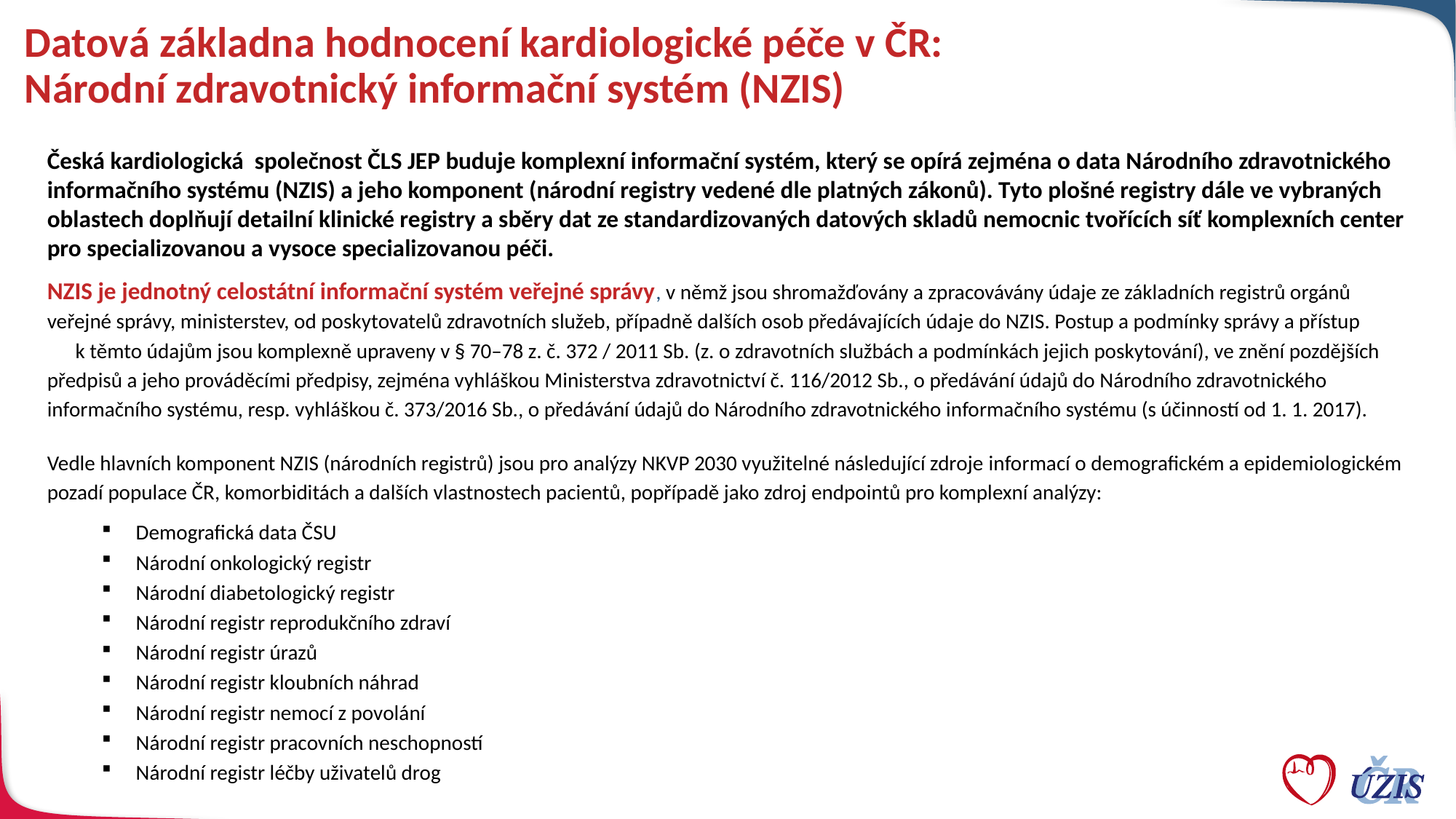

# Datová základna hodnocení kardiologické péče v ČR: Národní zdravotnický informační systém (NZIS)
Česká kardiologická  společnost ČLS JEP buduje komplexní informační systém, který se opírá zejména o data Národního zdravotnického informačního systému (NZIS) a jeho komponent (národní registry vedené dle platných zákonů). Tyto plošné registry dále ve vybraných oblastech doplňují detailní klinické registry a sběry dat ze standardizovaných datových skladů nemocnic tvořících síť komplexních center pro specializovanou a vysoce specializovanou péči.
NZIS je jednotný celostátní informační systém veřejné správy, v němž jsou shromažďovány a zpracovávány údaje ze základních registrů orgánů veřejné správy, ministerstev, od poskytovatelů zdravotních služeb, případně dalších osob předávajících údaje do NZIS. Postup a podmínky správy a přístup               k těmto údajům jsou komplexně upraveny v § 70–78 z. č. 372 / 2011 Sb. (z. o zdravotních službách a podmínkách jejich poskytování), ve znění pozdějších předpisů a jeho prováděcími předpisy, zejména vyhláškou Ministerstva zdravotnictví č. 116/2012 Sb., o předávání údajů do Národního zdravotnického informačního systému, resp. vyhláškou č. 373/2016 Sb., o předávání údajů do Národního zdravotnického informačního systému (s účinností od 1. 1. 2017).
Vedle hlavních komponent NZIS (národních registrů) jsou pro analýzy NKVP 2030 využitelné následující zdroje informací o demografickém a epidemiologickém pozadí populace ČR, komorbiditách a dalších vlastnostech pacientů, popřípadě jako zdroj endpointů pro komplexní analýzy:
Demografická data ČSU
Národní onkologický registr
Národní diabetologický registr
Národní registr reprodukčního zdraví
Národní registr úrazů
Národní registr kloubních náhrad
Národní registr nemocí z povolání
Národní registr pracovních neschopností
Národní registr léčby uživatelů drog